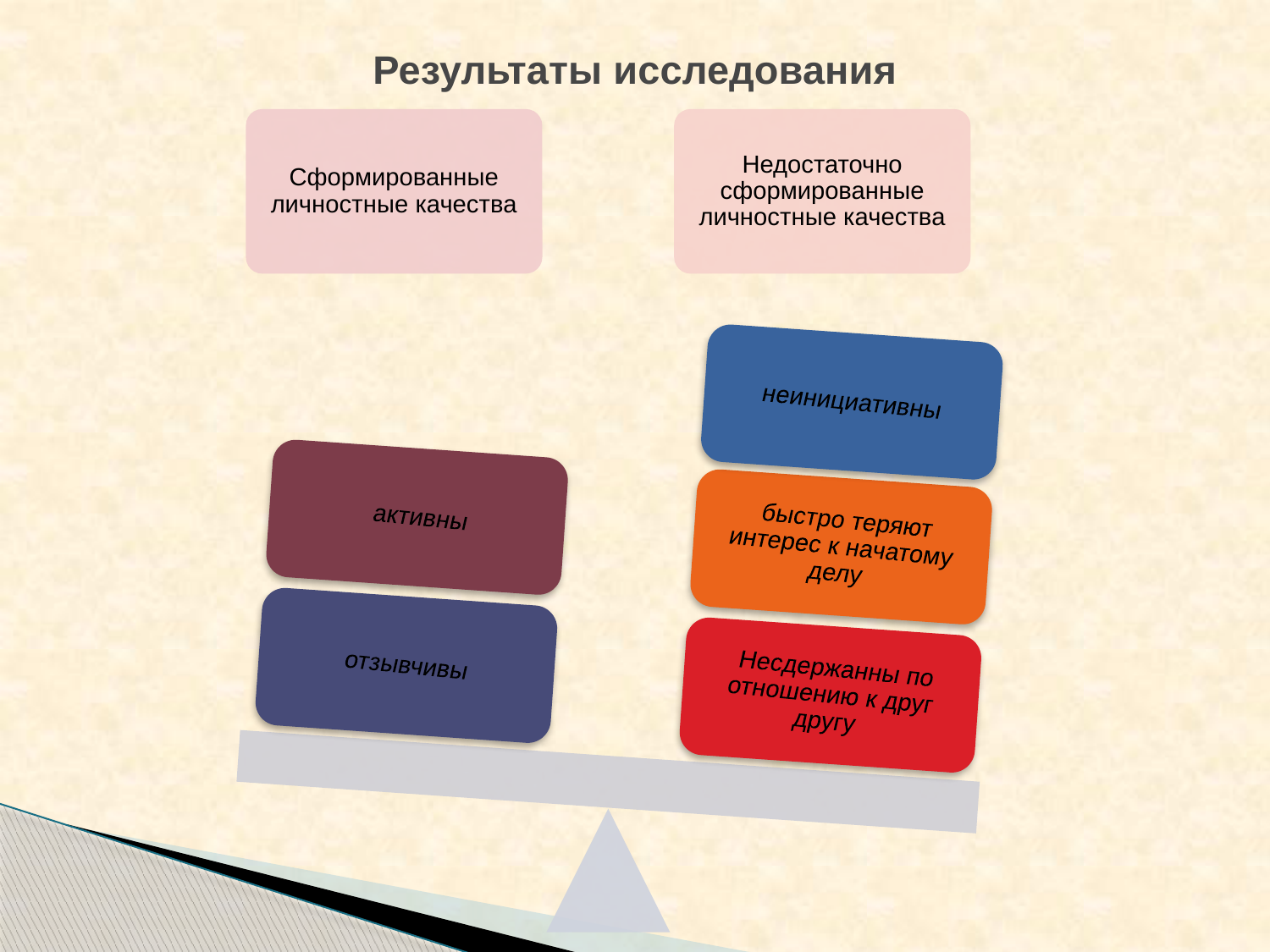

# Результаты исследования
Сформированные личностные качества
Недостаточно сформированные личностные качества
Несдержанны по отношению к друг другу
быстро теряют интерес к начатому делу
неинициативны
отзывчивы
 активны